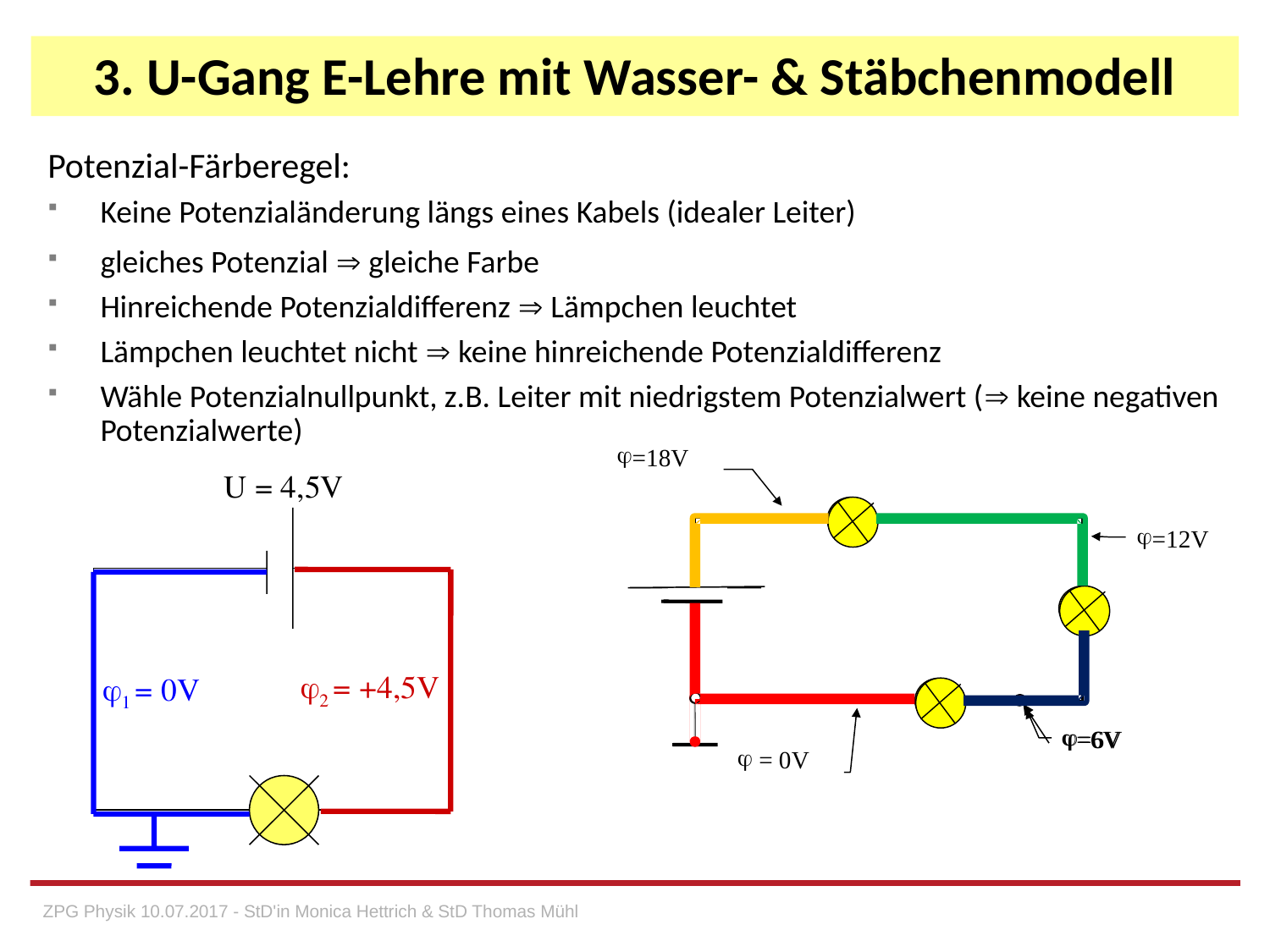

# 3. U-Gang E-Lehre mit Wasser- & Stäbchenmodell
Potenzial-Färberegel:
Keine Potenzialänderung längs eines Kabels (idealer Leiter)
gleiches Potenzial ⇒ gleiche Farbe
Hinreichende Potenzialdifferenz ⇒ Lämpchen leuchtet
Lämpchen leuchtet nicht ⇒ keine hinreichende Potenzialdifferenz
Wähle Potenzialnullpunkt, z.B. Leiter mit niedrigstem Potenzialwert (⇒ keine negativen Potenzialwerte)

ϕ
=18V

ϕ
=12V

ϕ
=6V

ϕ

 = 0V

U = 4,5V

ϕ
=6V

ϕ2 = +4,5V
ϕ1 = 0V
ZPG Physik 10.07.2017 - StD'in Monica Hettrich & StD Thomas Mühl